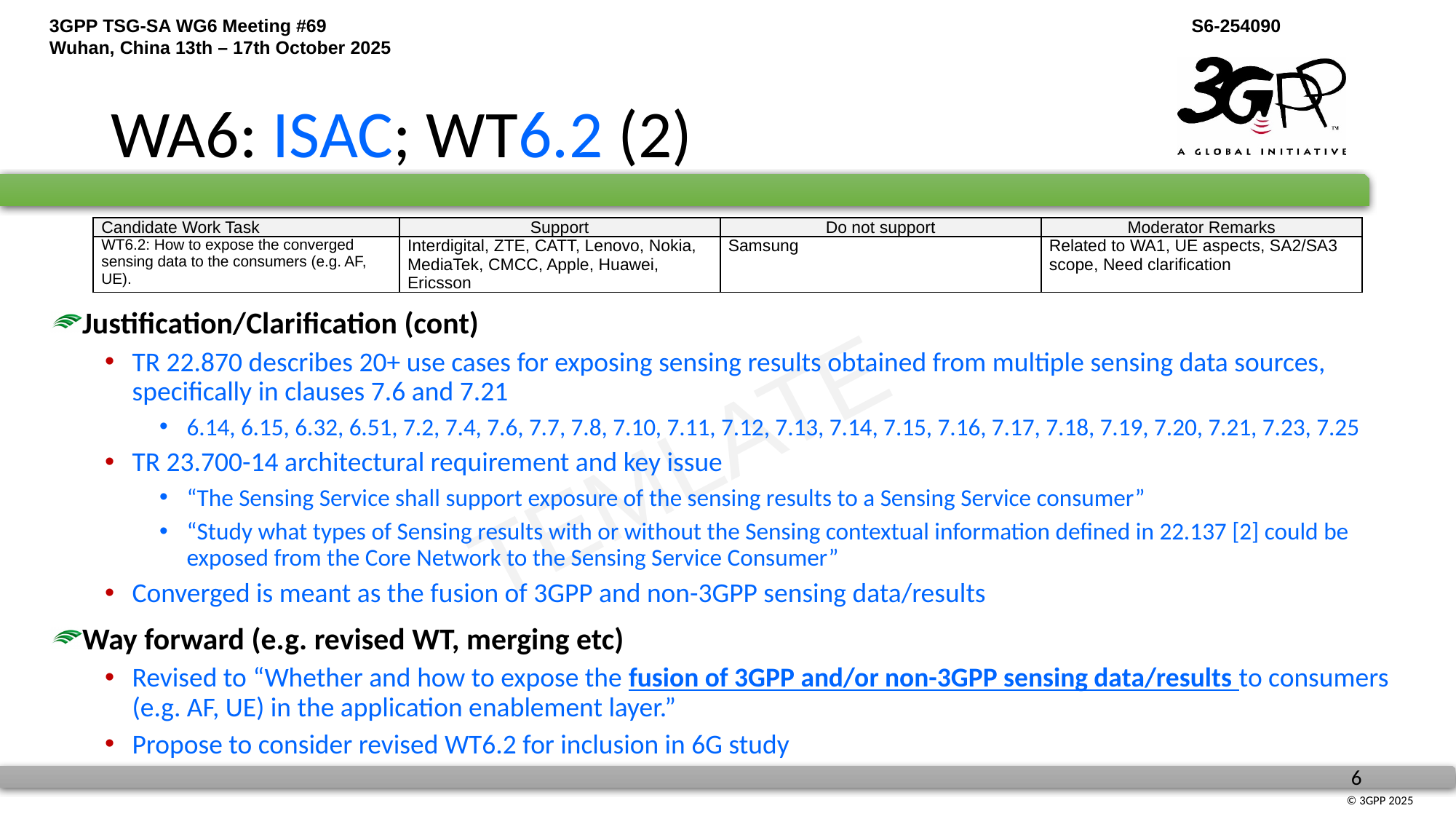

# WA6: ISAC; WT6.2 (2)
| Candidate Work Task | Support | Do not support | Moderator Remarks |
| --- | --- | --- | --- |
| WT6.2: How to expose the converged sensing data to the consumers (e.g. AF, UE). | Interdigital, ZTE, CATT, Lenovo, Nokia, MediaTek, CMCC, Apple, Huawei, Ericsson | Samsung | Related to WA1, UE aspects, SA2/SA3 scope, Need clarification |
Justification/Clarification (cont)
TR 22.870 describes 20+ use cases for exposing sensing results obtained from multiple sensing data sources, specifically in clauses 7.6 and 7.21
6.14, 6.15, 6.32, 6.51, 7.2, 7.4, 7.6, 7.7, 7.8, 7.10, 7.11, 7.12, 7.13, 7.14, 7.15, 7.16, 7.17, 7.18, 7.19, 7.20, 7.21, 7.23, 7.25
TR 23.700-14 architectural requirement and key issue
“The Sensing Service shall support exposure of the sensing results to a Sensing Service consumer”
“Study what types of Sensing results with or without the Sensing contextual information defined in 22.137 [2] could be exposed from the Core Network to the Sensing Service Consumer”
Converged is meant as the fusion of 3GPP and non-3GPP sensing data/results
Way forward (e.g. revised WT, merging etc)
Revised to “Whether and how to expose the fusion of 3GPP and/or non-3GPP sensing data/results to consumers (e.g. AF, UE) in the application enablement layer.”
Propose to consider revised WT6.2 for inclusion in 6G study
TEMLATE